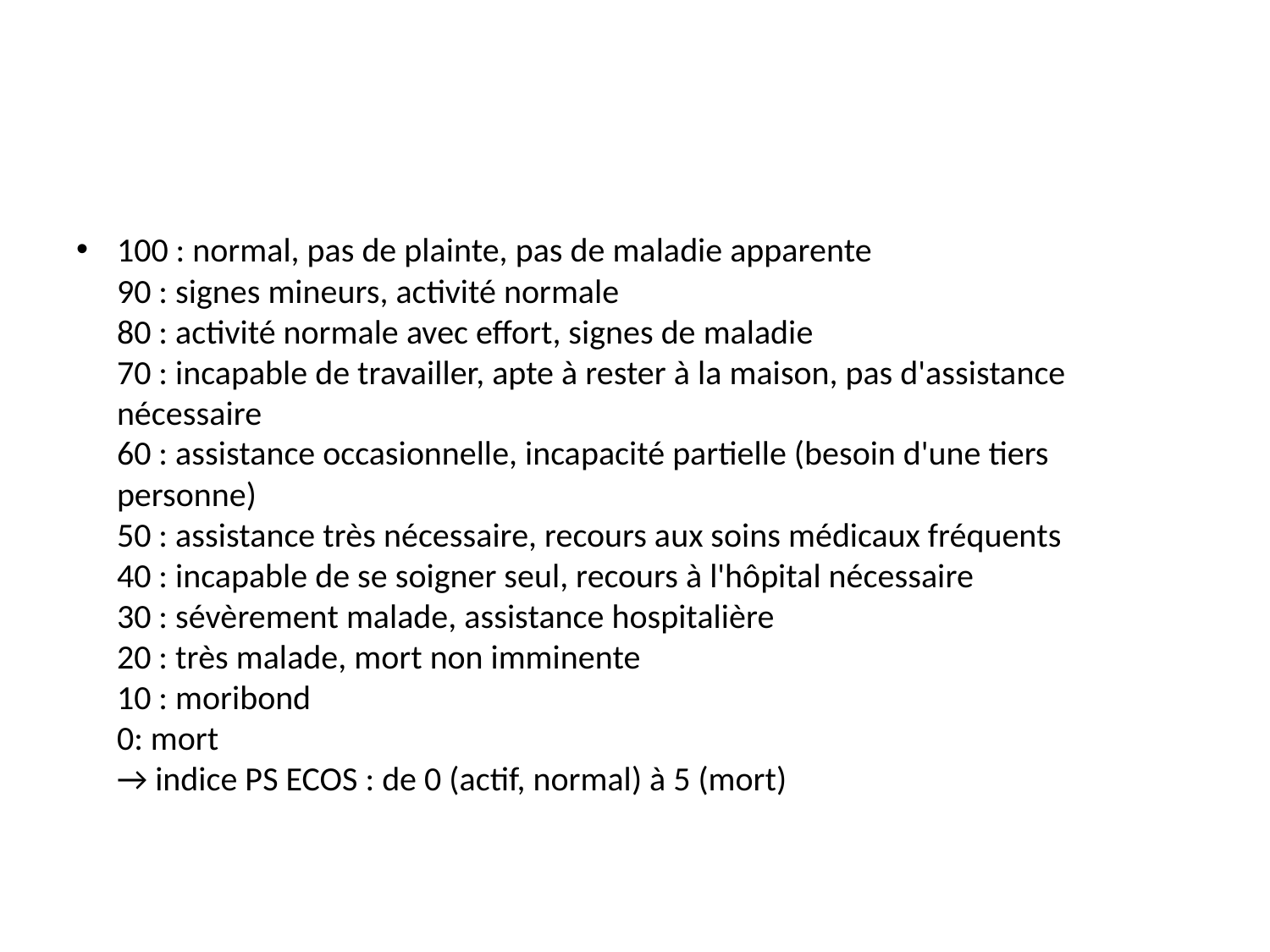

#
100 : normal, pas de plainte, pas de maladie apparente
90 : signes mineurs, activité normale
80 : activité normale avec effort, signes de maladie
70 : incapable de travailler, apte à rester à la maison, pas d'assistance nécessaire
60 : assistance occasionnelle, incapacité partielle (besoin d'une tiers personne)
50 : assistance très nécessaire, recours aux soins médicaux fréquents
40 : incapable de se soigner seul, recours à l'hôpital nécessaire
30 : sévèrement malade, assistance hospitalière
20 : très malade, mort non imminente
10 : moribond
0: mort
→ indice PS ECOS : de 0 (actif, normal) à 5 (mort)